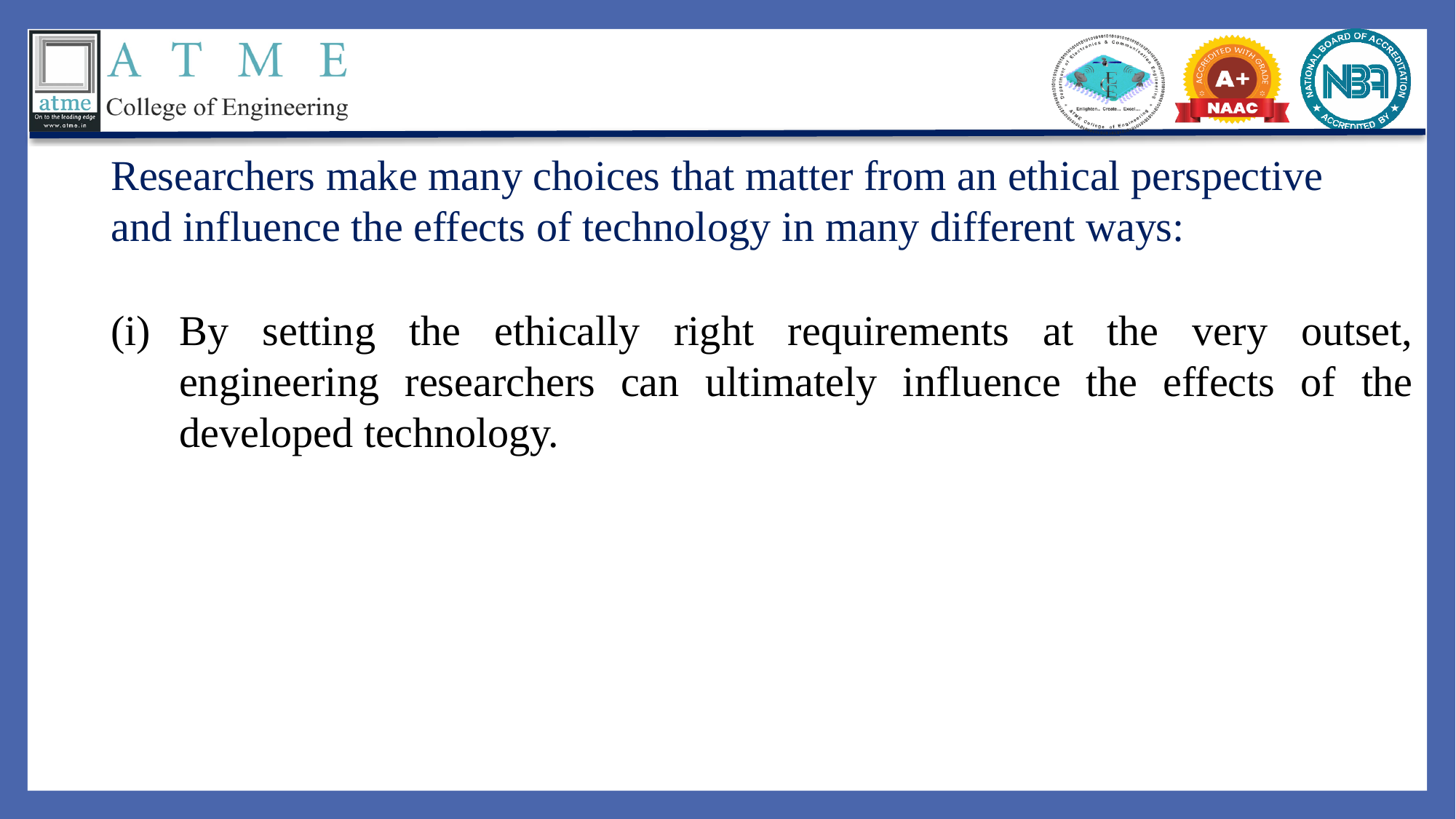

Researchers make many choices that matter from an ethical perspective and influence the effects of technology in many different ways:

(i)  By  setting  the  ethically  right  requirements  at  the  very  outset, engineering  researchers  can  ultimately  influence  the  effects  of  the developed technology.